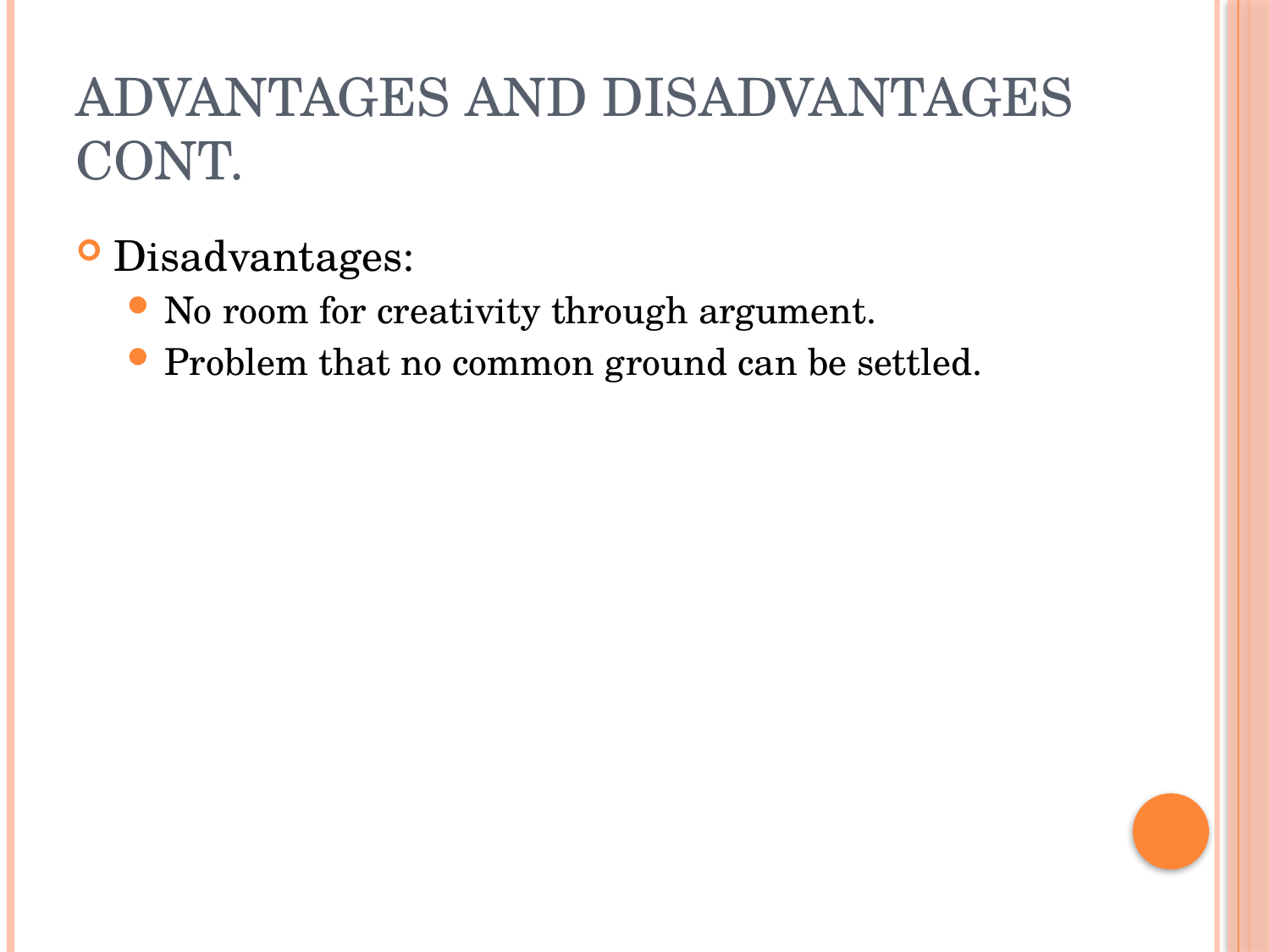

# Advantages and Disadvantages Cont.
Disadvantages:
No room for creativity through argument.
Problem that no common ground can be settled.